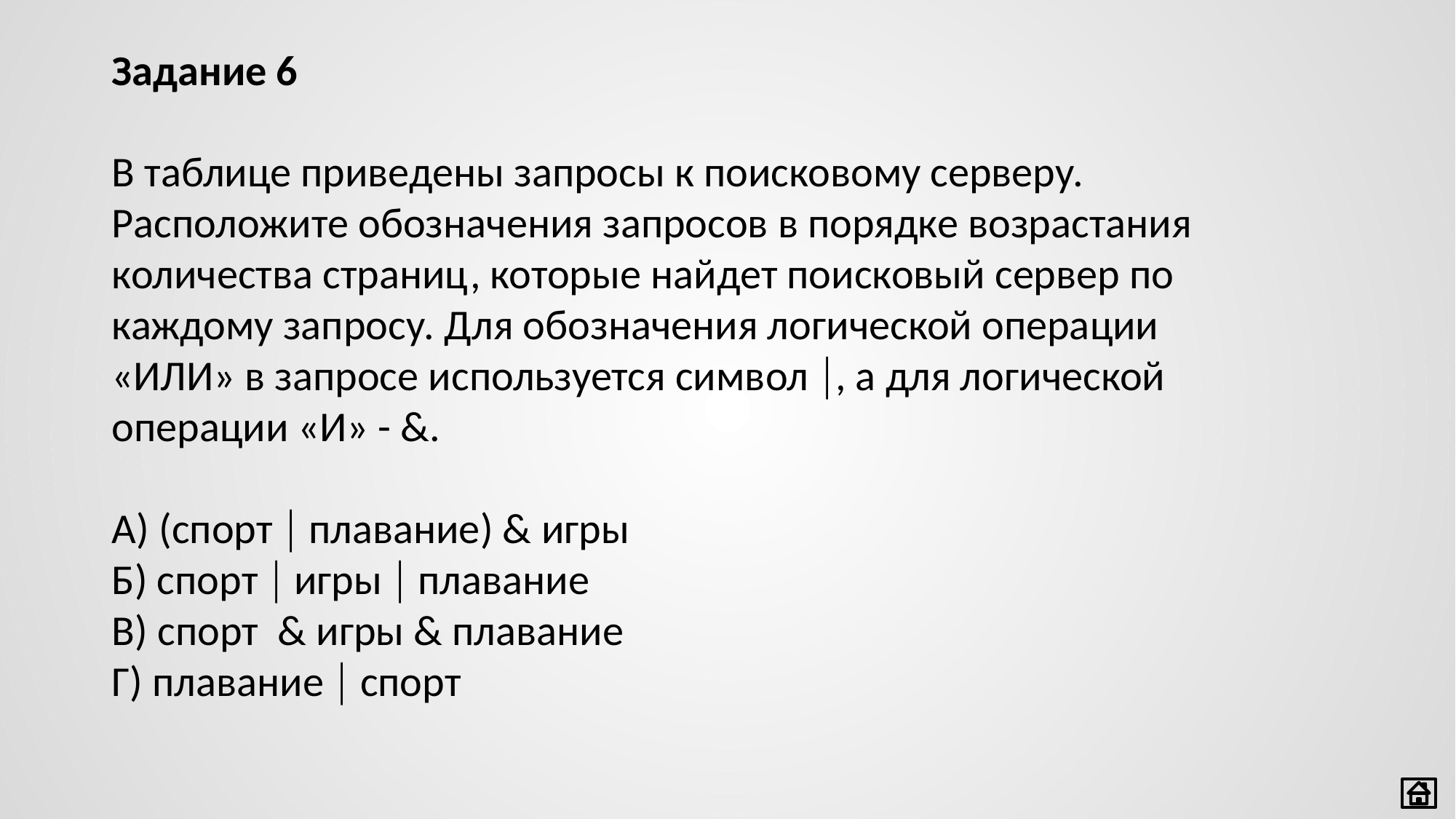

Задание 6
В таблице приведены запросы к поисковому серверу. Расположите обозначения запросов в порядке возрастания количества страниц, которые найдет поисковый сервер по каждому запросу. Для обозначения логической операции «ИЛИ» в запросе используется символ |, а для логической операции «И» - &.

А) (спорт | плавание) & игры
Б) спорт | игры | плавание
В) спорт  & игры & плавание
Г) плавание | спорт